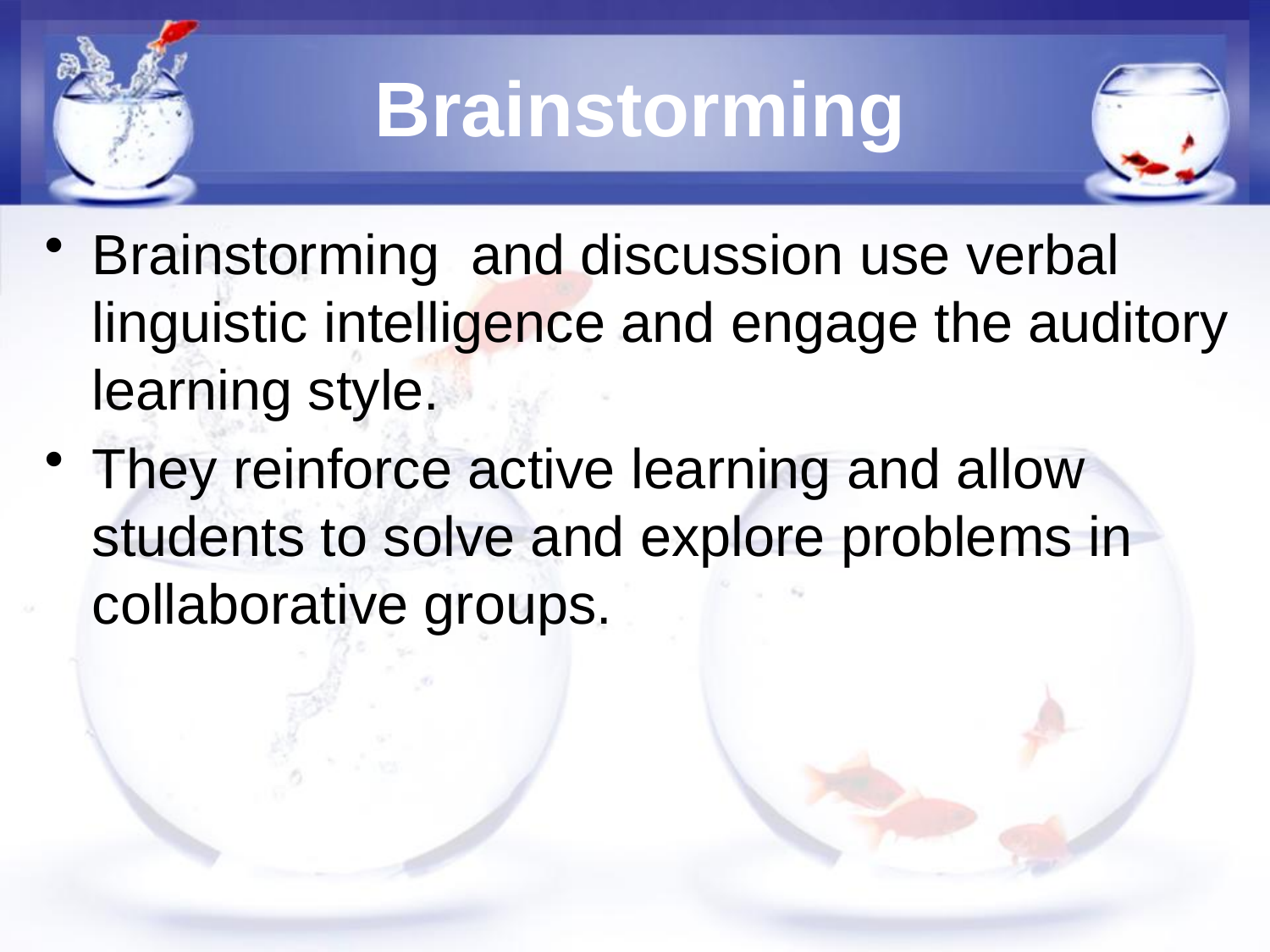

# Brainstorming
Brainstorming  and discussion use verbal linguistic intelligence and engage the auditory learning style.
They reinforce active learning and allow students to solve and explore problems in collaborative groups.